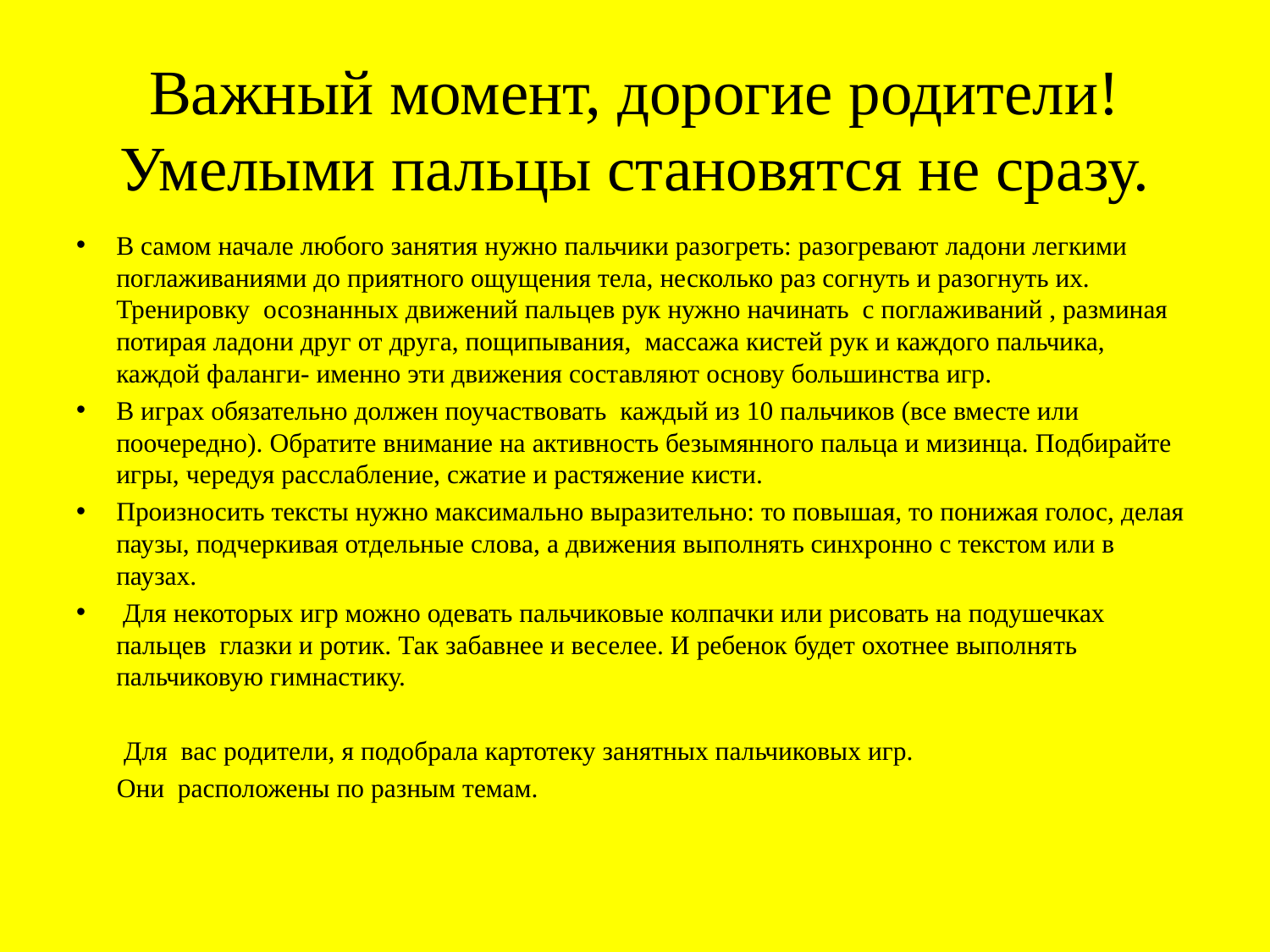

# Важный момент, дорогие родители! Умелыми пальцы становятся не сразу.
В самом начале любого занятия нужно пальчики разогреть: разогревают ладони легкими поглаживаниями до приятного ощущения тела, несколько раз согнуть и разогнуть их. Тренировку  осознанных движений пальцев рук нужно начинать  с поглаживаний , разминая потирая ладони друг от друга, пощипывания,  массажа кистей рук и каждого пальчика,  каждой фаланги- именно эти движения составляют основу большинства игр.
В играх обязательно должен поучаствовать  каждый из 10 пальчиков (все вместе или поочередно). Обратите внимание на активность безымянного пальца и мизинца. Подбирайте игры, чередуя расслабление, сжатие и растяжение кисти.
Произносить тексты нужно максимально выразительно: то повышая, то понижая голос, делая паузы, подчеркивая отдельные слова, а движения выполнять синхронно с текстом или в паузах.
 Для некоторых игр можно одевать пальчиковые колпачки или рисовать на подушечках пальцев  глазки и ротик. Так забавнее и веселее. И ребенок будет охотнее выполнять пальчиковую гимнастику.

       Для  вас родители, я подобрала картотеку занятных пальчиковых игр.
      Они  расположены по разным темам.